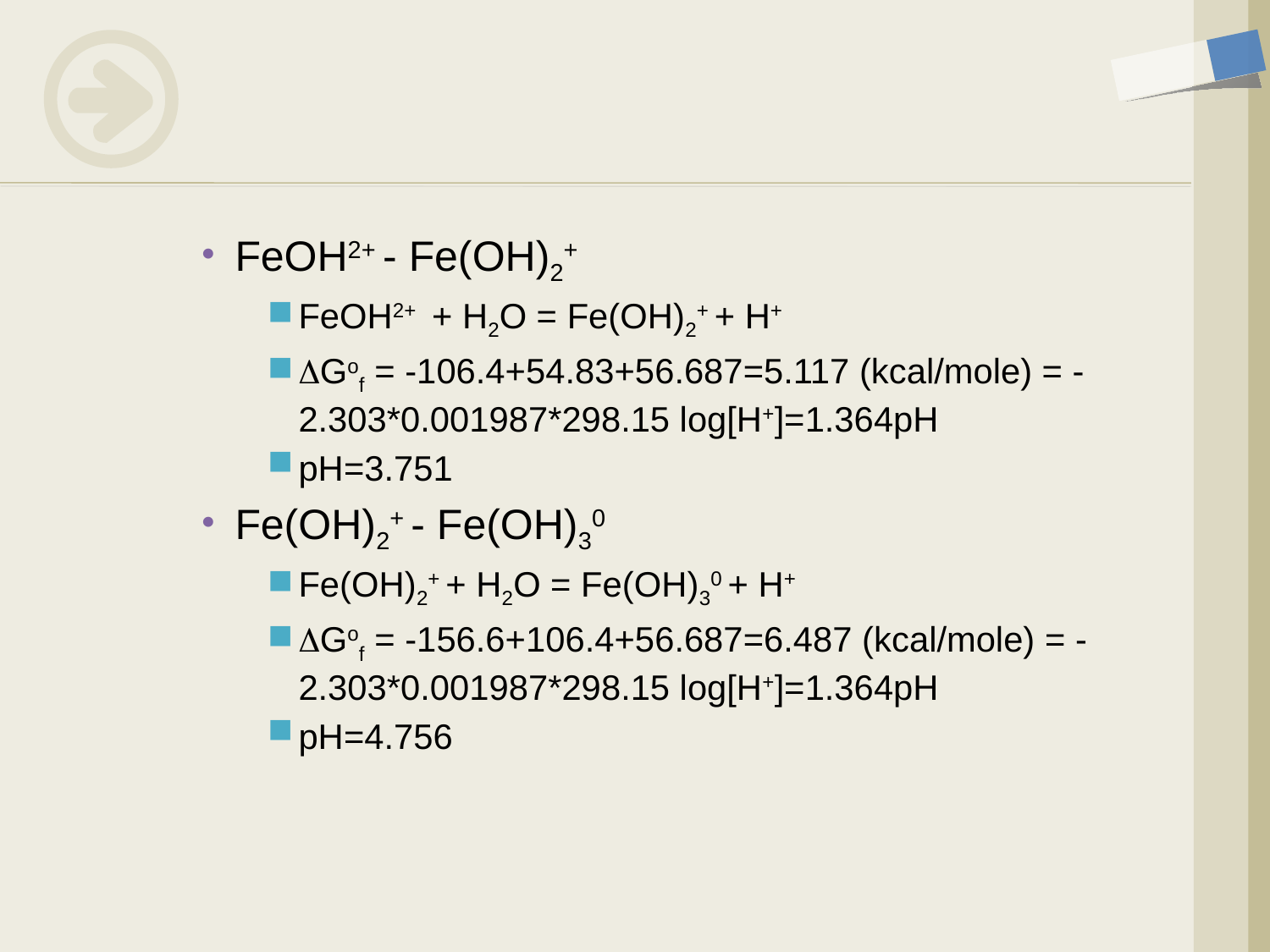

FeOH2+ - Fe(OH)2+
FeOH2+  + H2O = Fe(OH)2+ + H+
ΔGof = -106.4+54.83+56.687=5.117 (kcal/mole) = -2.303*0.001987*298.15 log[H+]=1.364pH
pH=3.751
Fe(OH)2+ - Fe(OH)30
Fe(OH)2+ + H2O = Fe(OH)30 + H+
ΔGof = -156.6+106.4+56.687=6.487 (kcal/mole) = -2.303*0.001987*298.15 log[H+]=1.364pH
pH=4.756